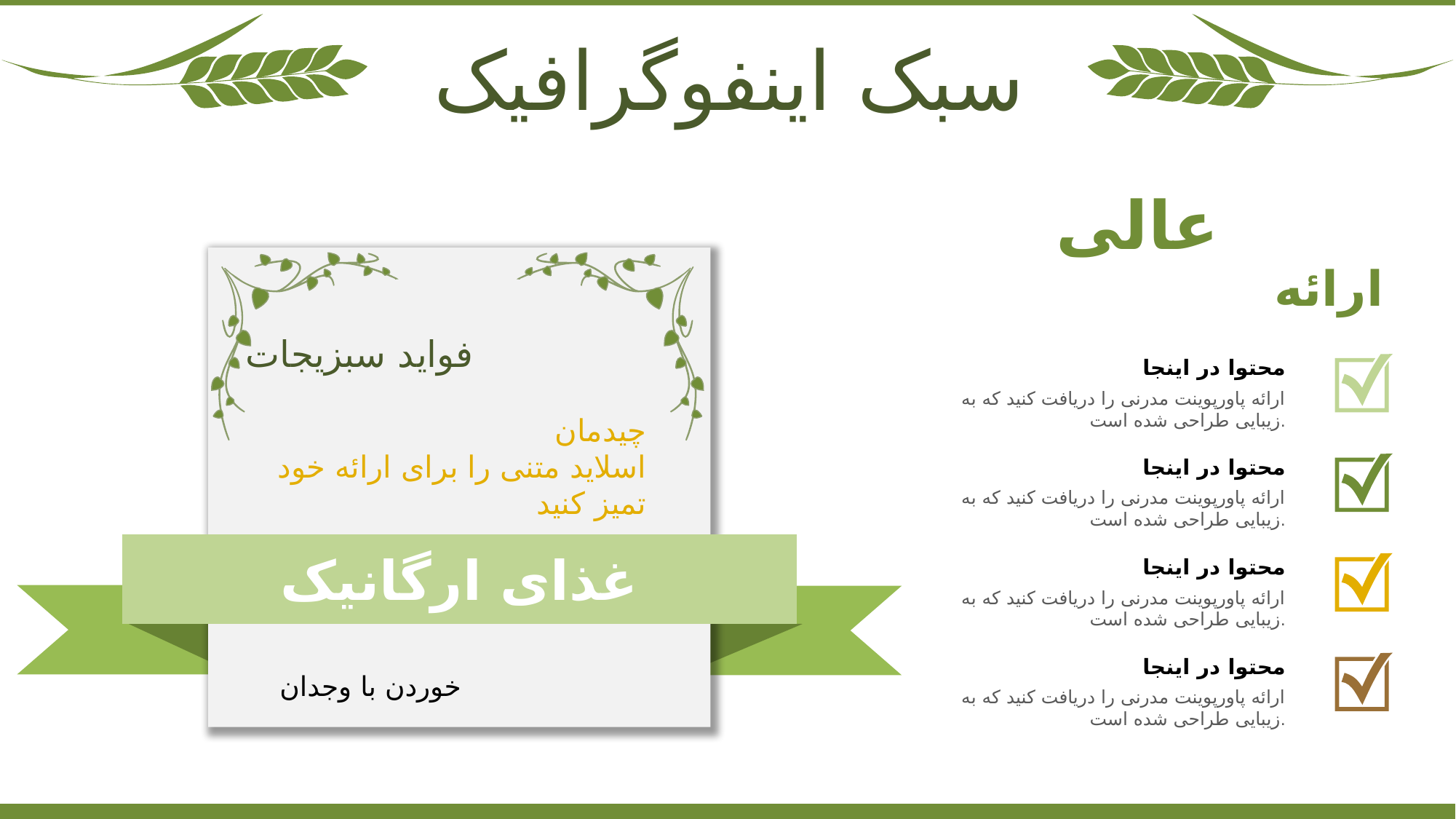

سبک اینفوگرافیک
عالی

ارائه

فواید سبزیجات
محتوا در اینجا
ارائه پاورپوینت مدرنی را دریافت کنید که به زیبایی طراحی شده است.

چیدمان
اسلاید متنی را برای ارائه خود تمیز کنید
محتوا در اینجا
ارائه پاورپوینت مدرنی را دریافت کنید که به زیبایی طراحی شده است.

غذای ارگانیک
محتوا در اینجا
ارائه پاورپوینت مدرنی را دریافت کنید که به زیبایی طراحی شده است.

محتوا در اینجا
ارائه پاورپوینت مدرنی را دریافت کنید که به زیبایی طراحی شده است.

خوردن با وجدان